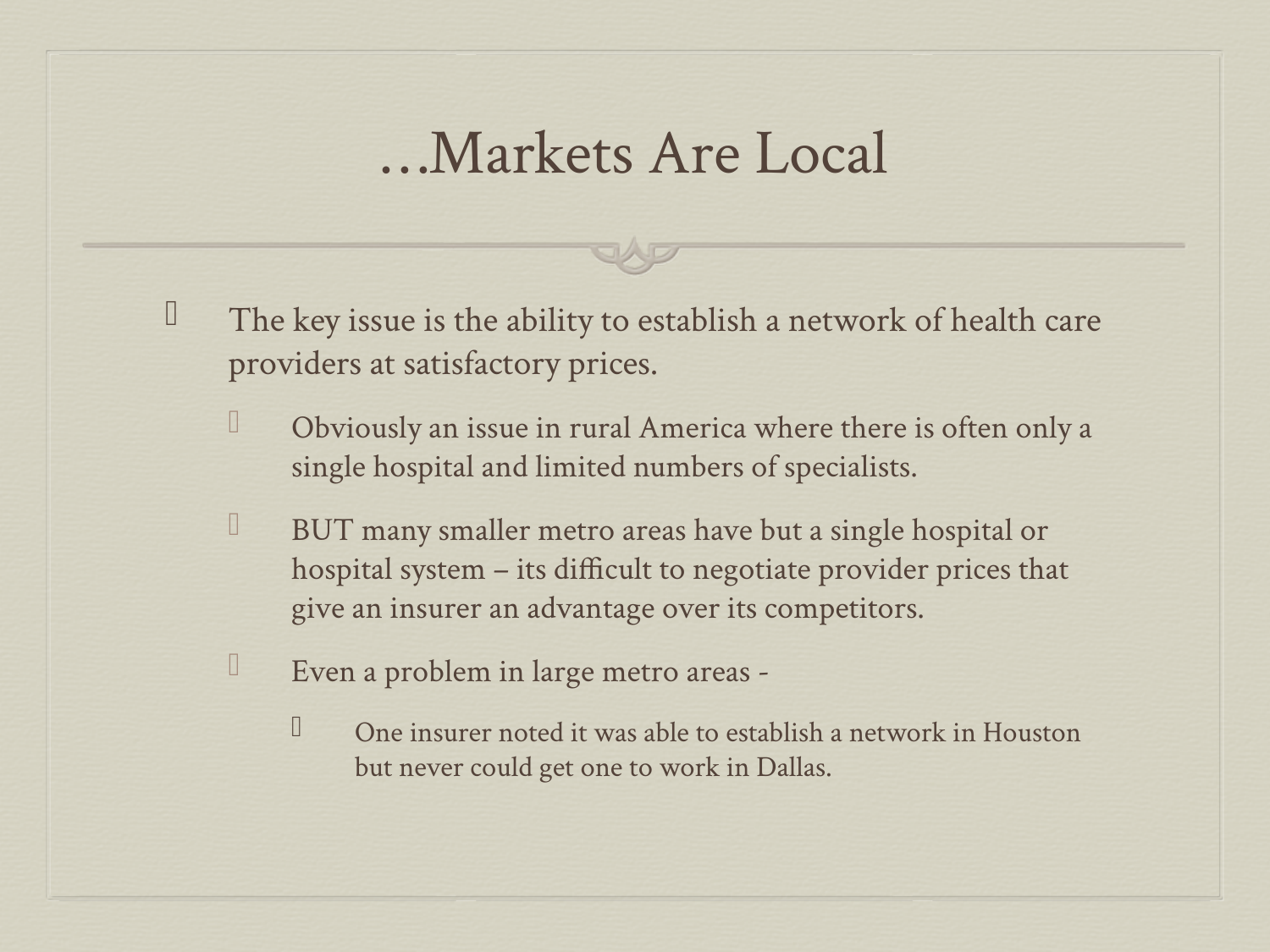

# …Markets Are Local
The key issue is the ability to establish a network of health care providers at satisfactory prices.
Obviously an issue in rural America where there is often only a single hospital and limited numbers of specialists.
BUT many smaller metro areas have but a single hospital or hospital system – its difficult to negotiate provider prices that give an insurer an advantage over its competitors.
Even a problem in large metro areas -
One insurer noted it was able to establish a network in Houston but never could get one to work in Dallas.